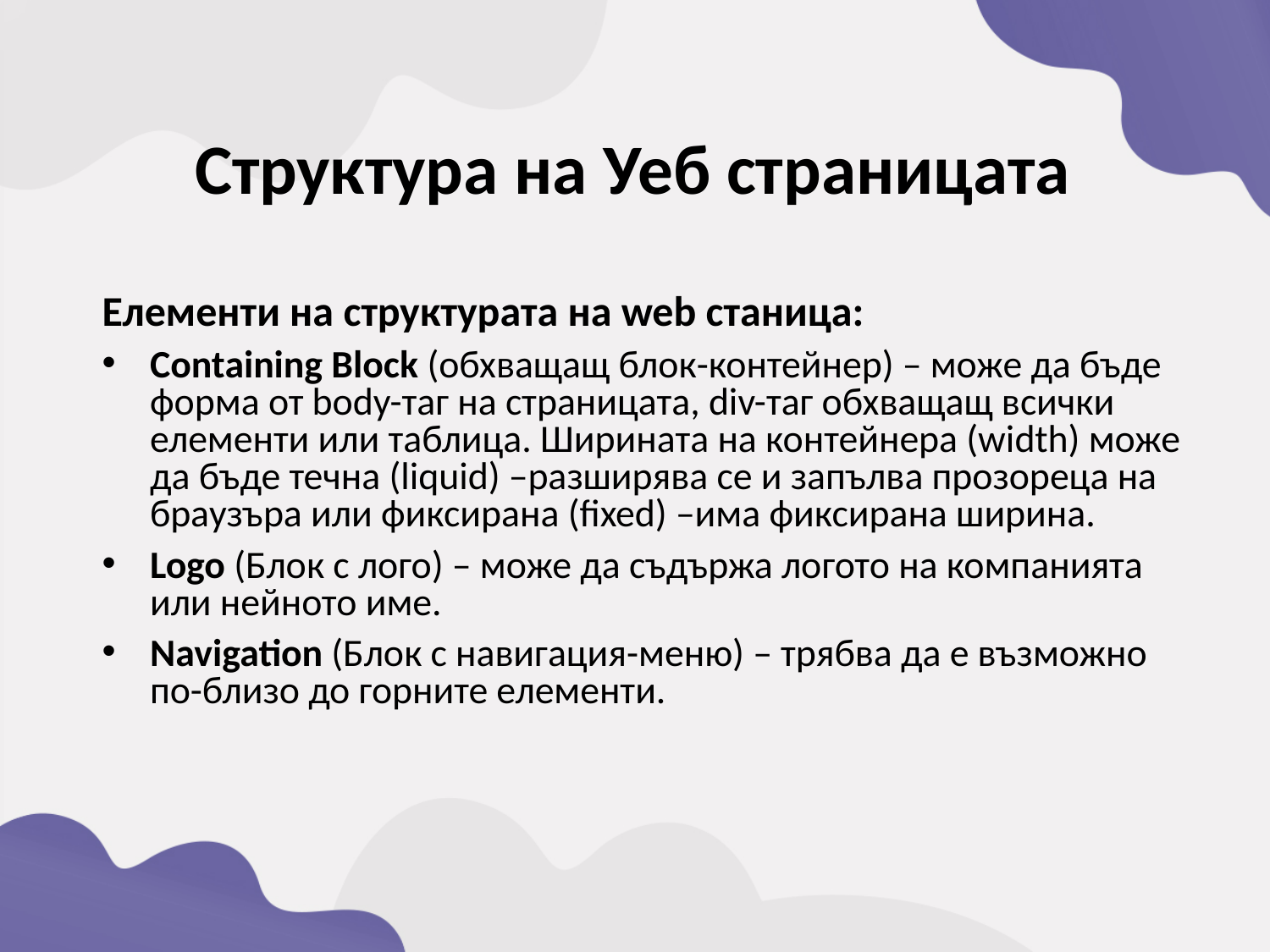

Структура на Уеб страницата

Елементи на структурата на web станица:
Containing Block (обхващащ блок-контейнер) – може да бъде форма от body-таг на страницата, div-таг обхващащ всички елементи или таблица. Ширината на контейнера (width) може да бъде течна (liquid) –разширява се и запълва прозореца на браузъра или фиксирана (fixed) –има фиксирана ширина.
Logo (Блок с лого) – може да съдържа логото на компанията или нейното име.
Navigation (Блок с навигация-меню) – трябва да е възможно по-близо до горните елементи.